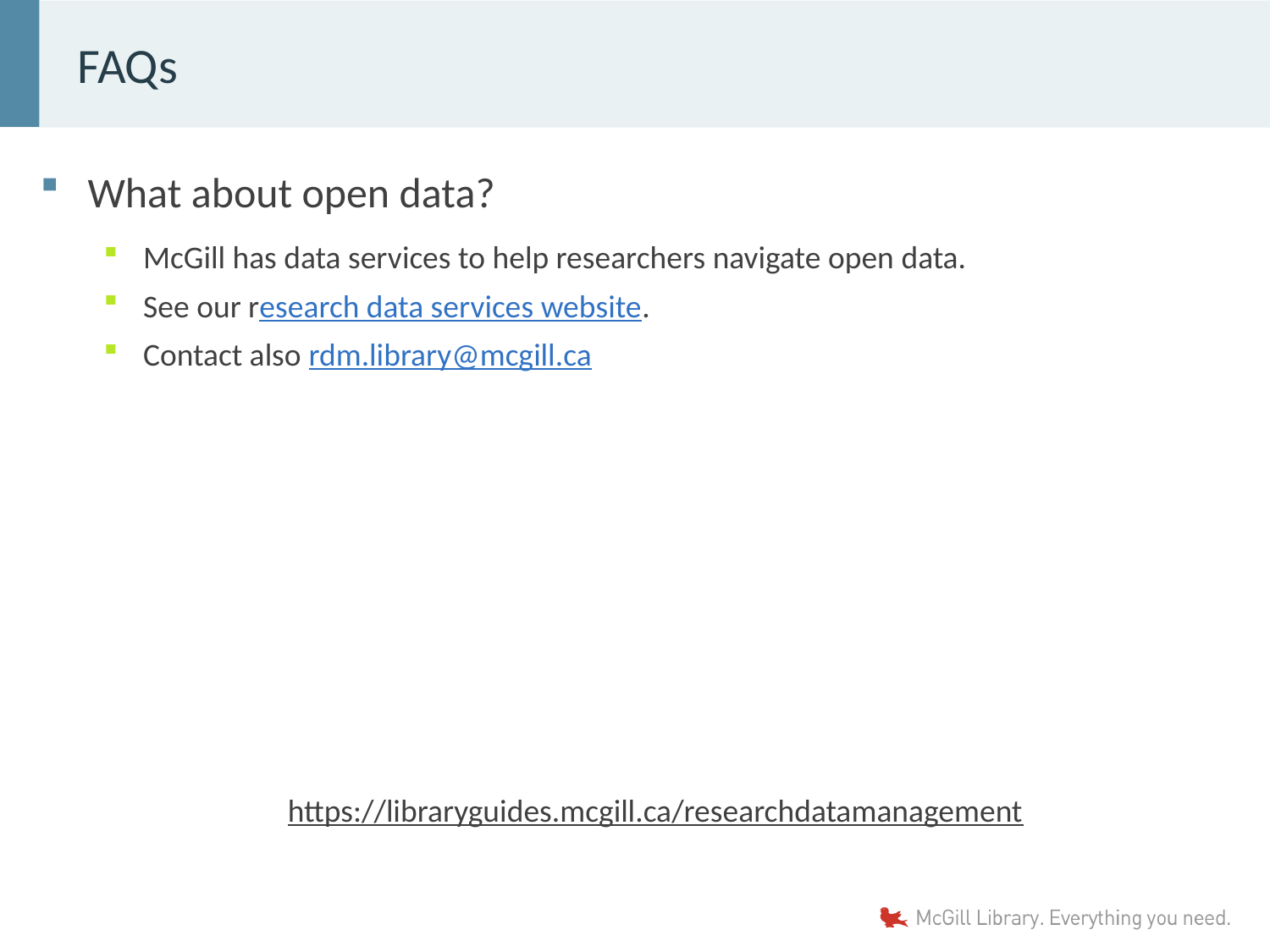

# FAQs
What about open data?
McGill has data services to help researchers navigate open data.
See our research data services website.
Contact also rdm.library@mcgill.ca

https://libraryguides.mcgill.ca/researchdatamanagement